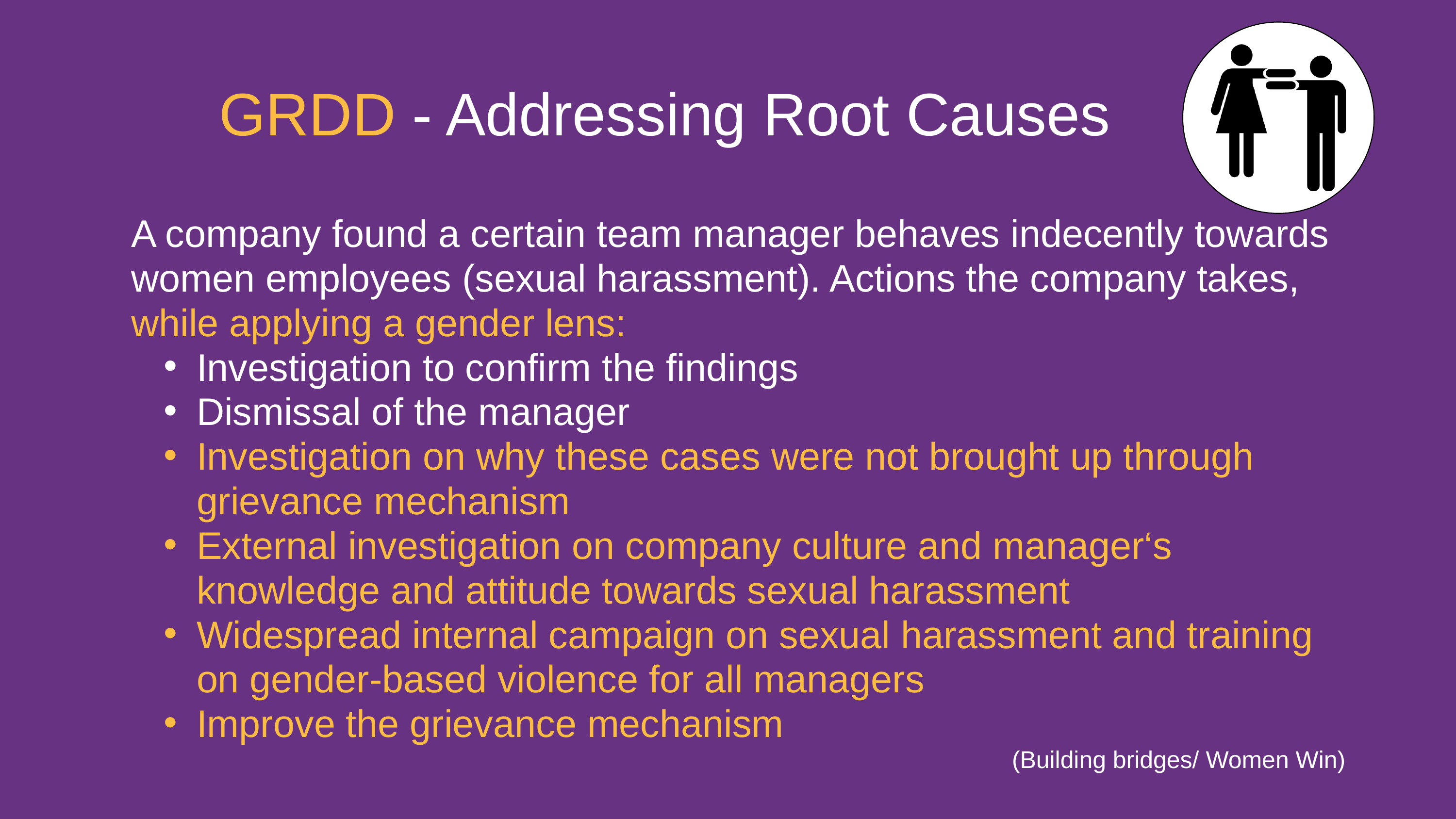

GRDD - Addressing Root Causes
A company found a certain team manager behaves indecently towards women employees (sexual harassment). Actions the company takes, while applying a gender lens:
Investigation to confirm the findings
Dismissal of the manager
Investigation on why these cases were not brought up through  grievance mechanism
External investigation on company culture and manager‘s knowledge and attitude towards sexual harassment
Widespread internal campaign on sexual harassment and training on gender-based violence for all managers
Improve the grievance mechanism
(Building bridges/ Women Win)